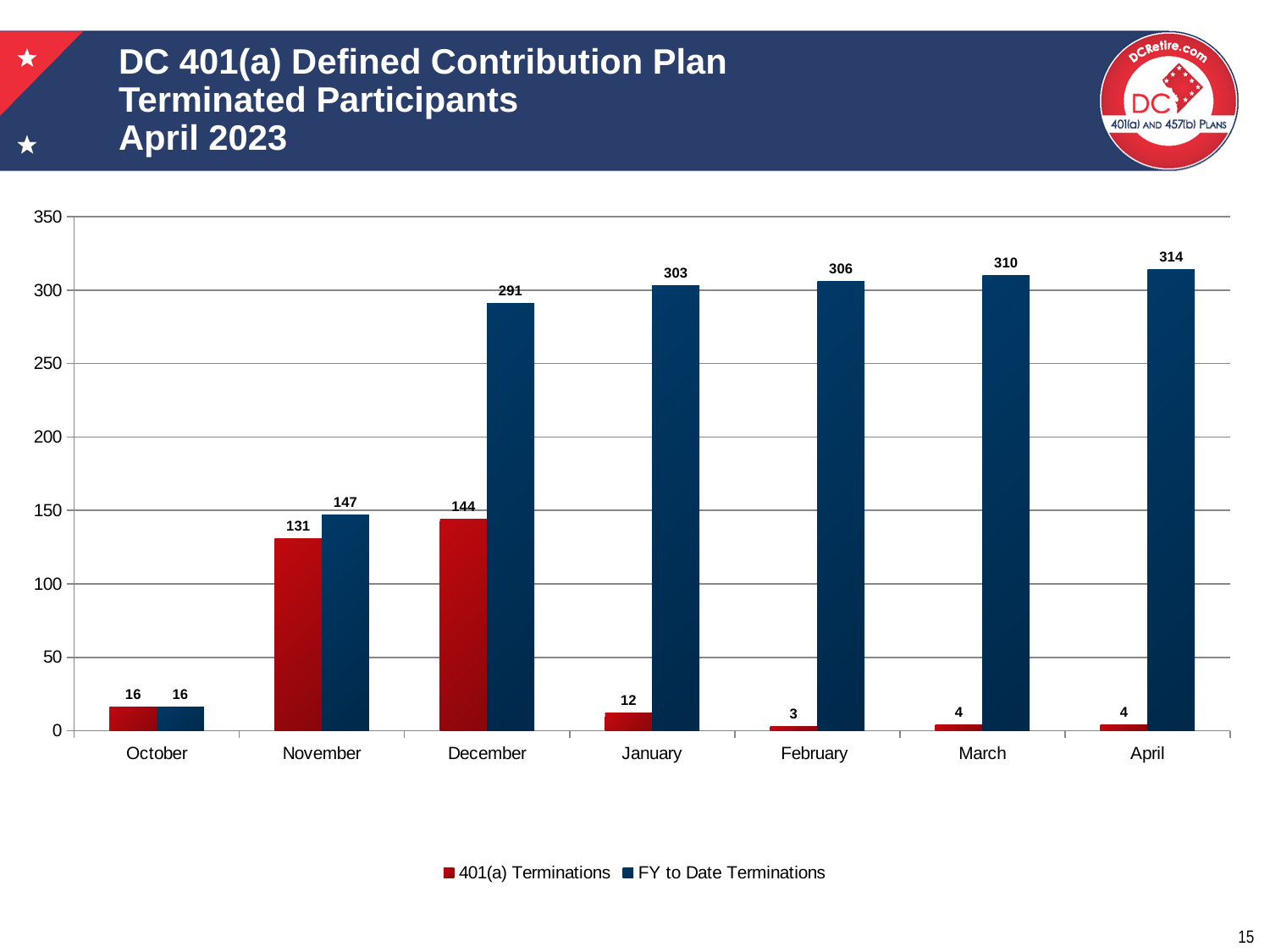

# DC 401(a) Defined Contribution Plan Terminated Participants April 2023

### Chart

| Category | 401(a) Terminations | FY to Date Terminations |
|---|---|---|
| October | 16.0 | 16.0 |
| November | 131.0 | 147.0 |
| December | 144.0 | 291.0 |
| January | 12.0 | 303.0 |
| February  | 3.0 | 306.0 |
| March | 4.0 | 310.0 |
| April | 4.0 | 314.0 |